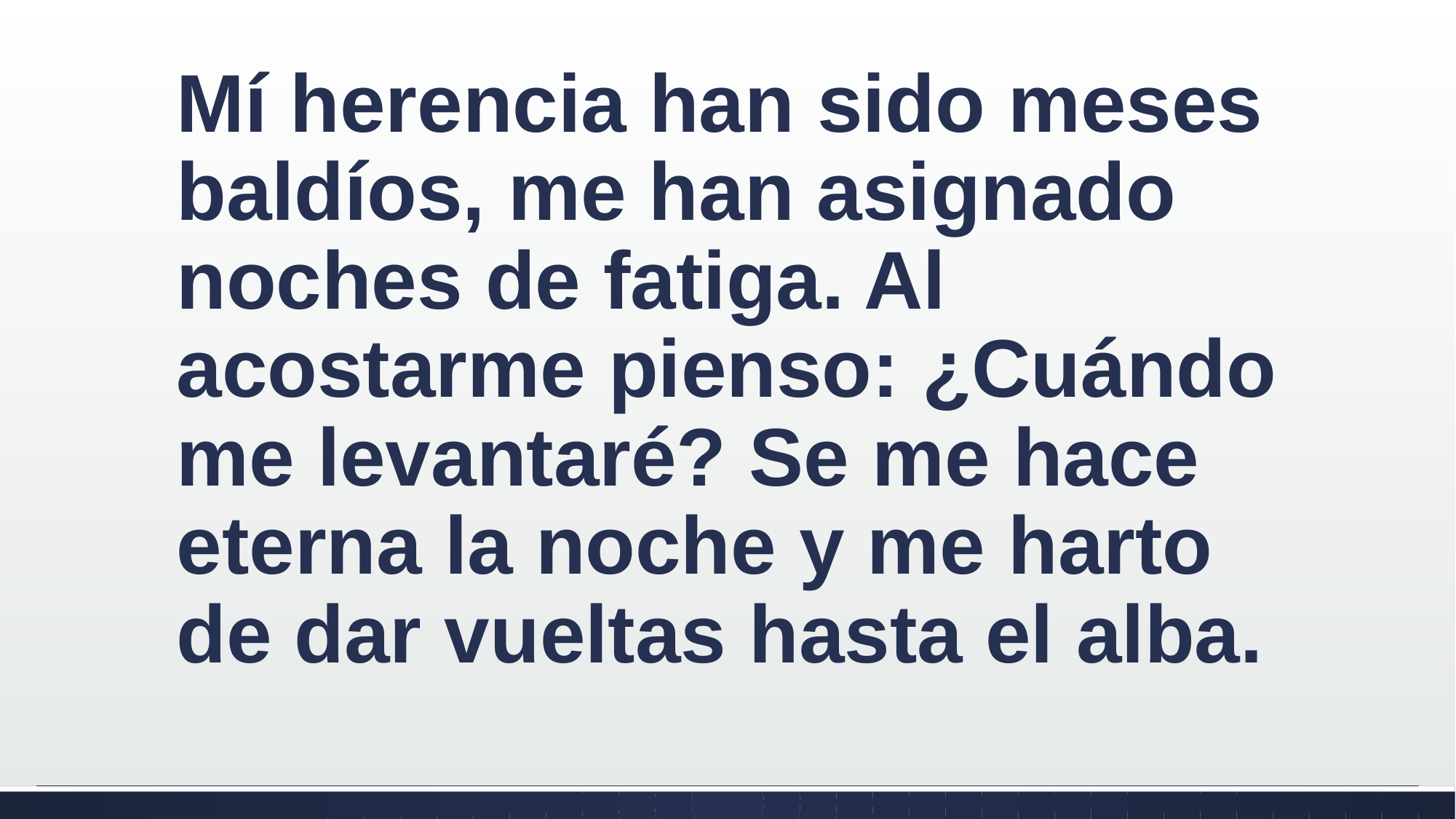

#
Mí herencia han sido meses baldíos, me han asignado noches de fatiga. Al acostarme pienso: ¿Cuándo me levantaré? Se me hace eterna la noche y me harto de dar vueltas hasta el alba.